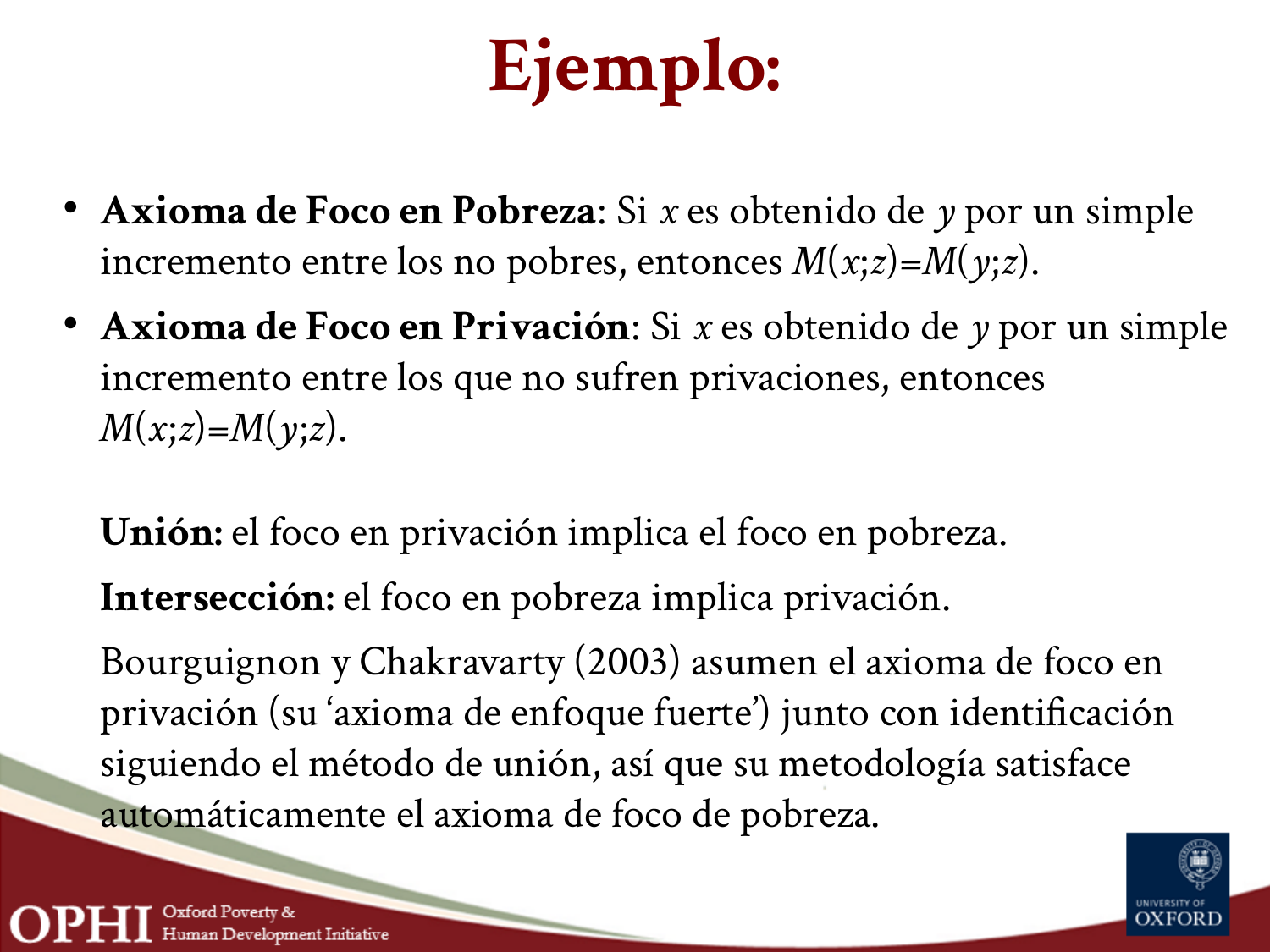

# Ejemplo:
Axioma de Foco en Pobreza: Si x es obtenido de y por un simple incremento entre los no pobres, entonces M(x;z)=M(y;z).
Axioma de Foco en Privación: Si x es obtenido de y por un simple incremento entre los que no sufren privaciones, entonces M(x;z)=M(y;z).

	Unión: el foco en privación implica el foco en pobreza.
	Intersección: el foco en pobreza implica privación.
	Bourguignon y Chakravarty (2003) asumen el axioma de foco en privación (su ‘axioma de enfoque fuerte’) junto con identificación siguiendo el método de unión, así que su metodología satisface automáticamente el axioma de foco de pobreza.